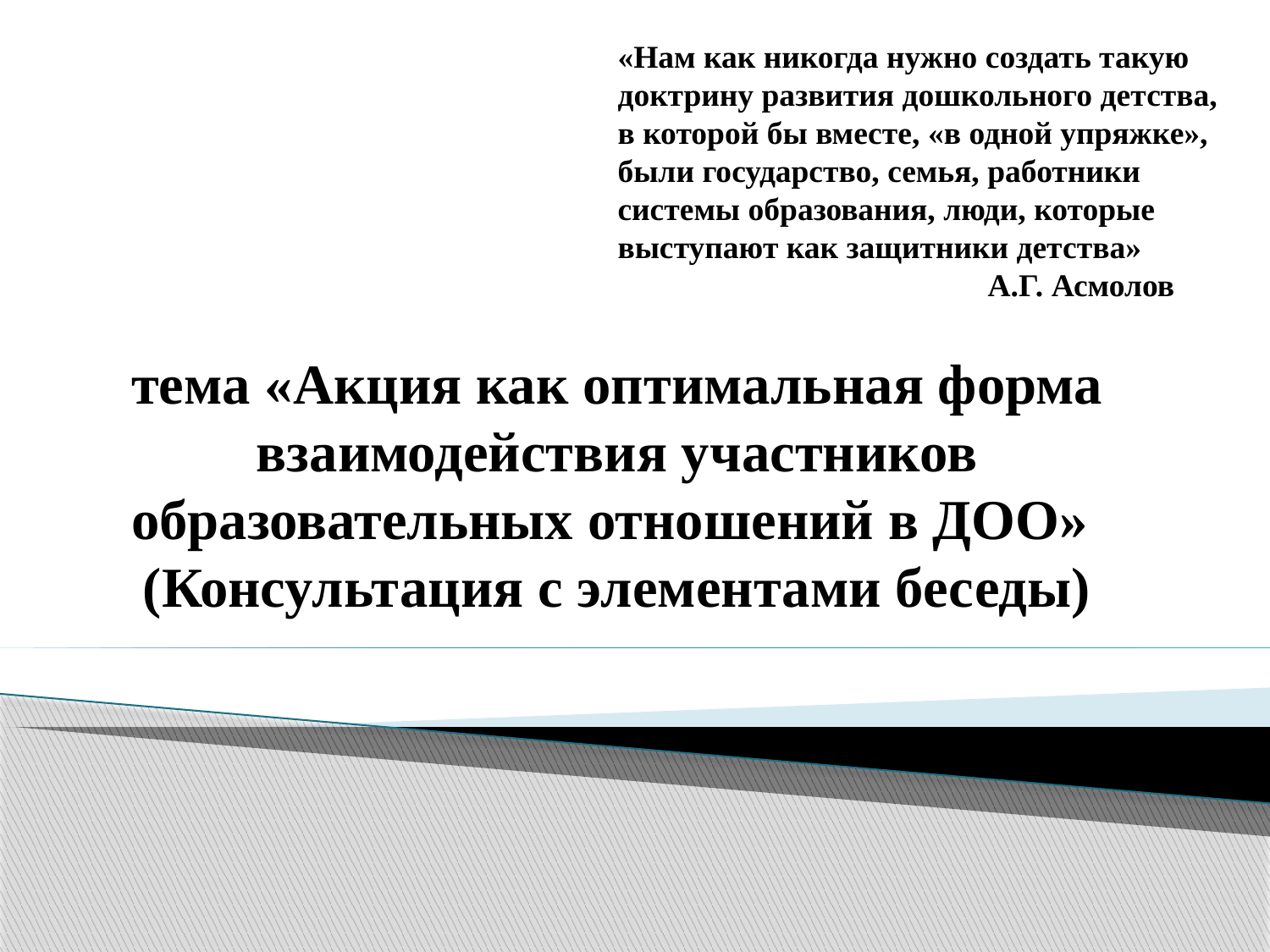

«Нам как никогда нужно создать такую доктрину развития дошкольного детства, в которой бы вместе, «в одной упряжке», были государство, семья, работники системы образования, люди, которые выступают как защитники детства»
                                              А.Г. Асмолов
# тема «Акция как оптимальная форма взаимодействия участников образовательных отношений в ДОО» (Консультация с элементами беседы)